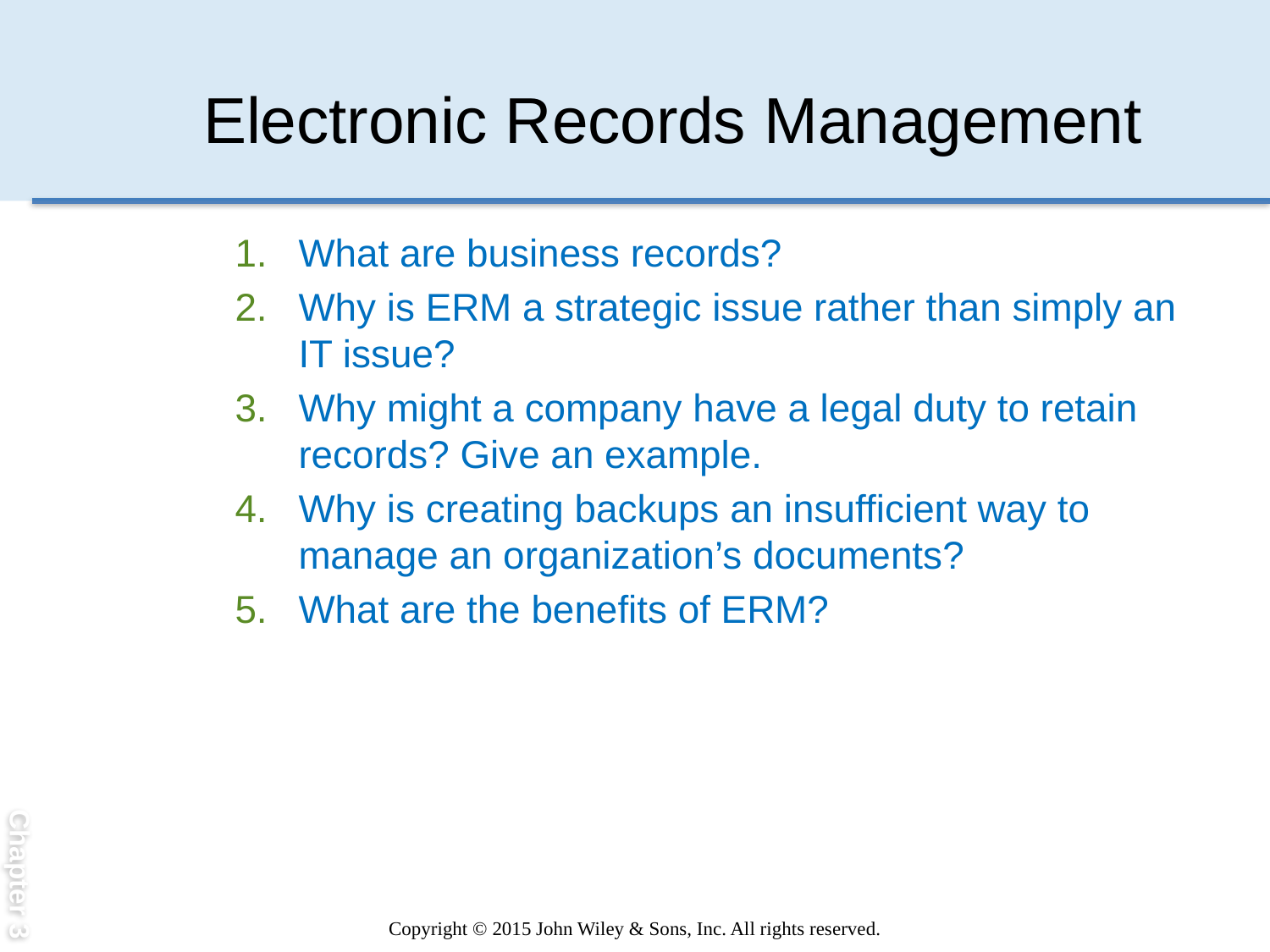

Chapter 3
# Electronic Records Management
What are business records?
Why is ERM a strategic issue rather than simply an IT issue?
Why might a company have a legal duty to retain records? Give an example.
Why is creating backups an insufficient way to manage an organization’s documents?
What are the benefits of ERM?